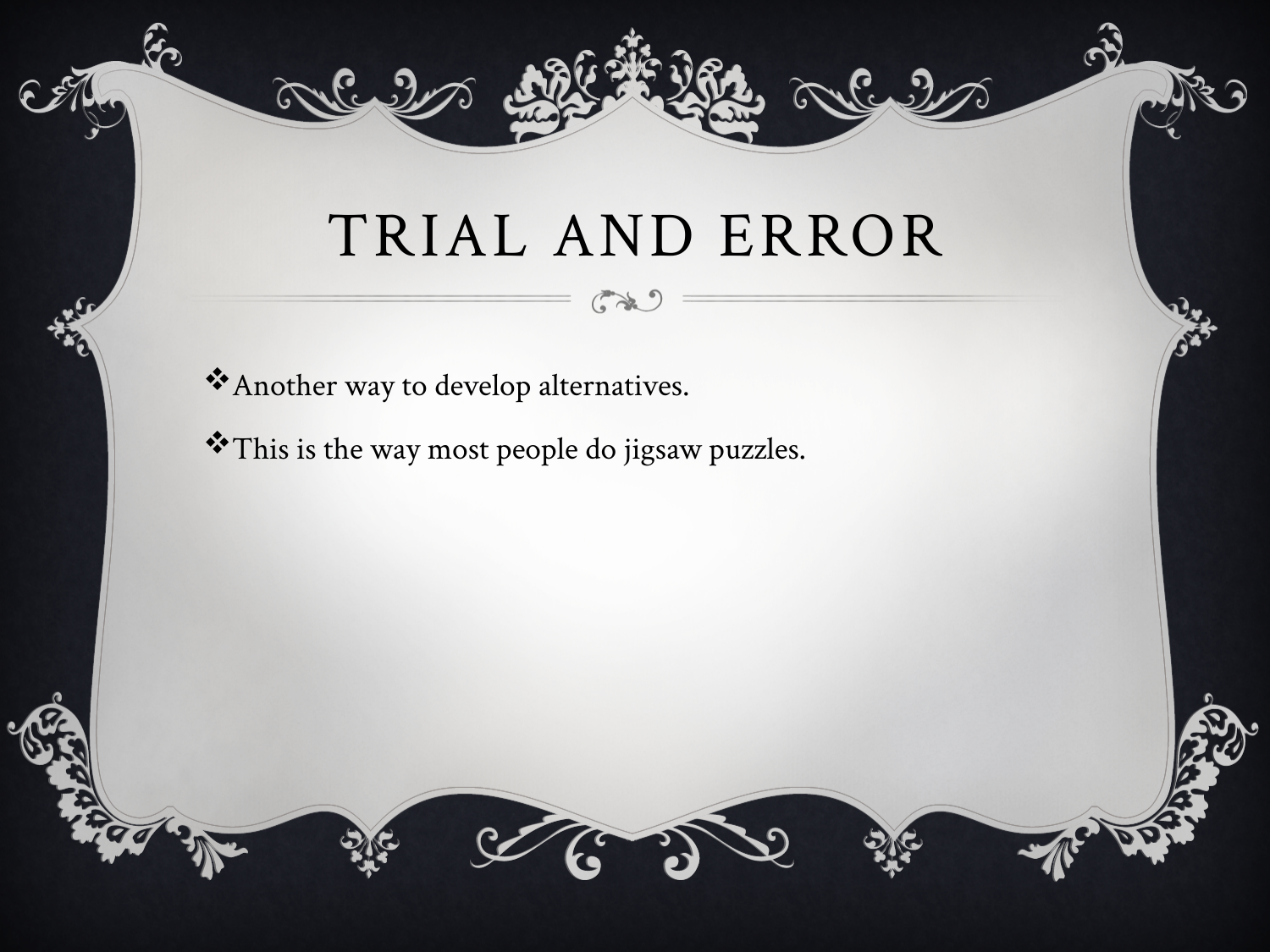

# Trial and error
Another way to develop alternatives.
This is the way most people do jigsaw puzzles.